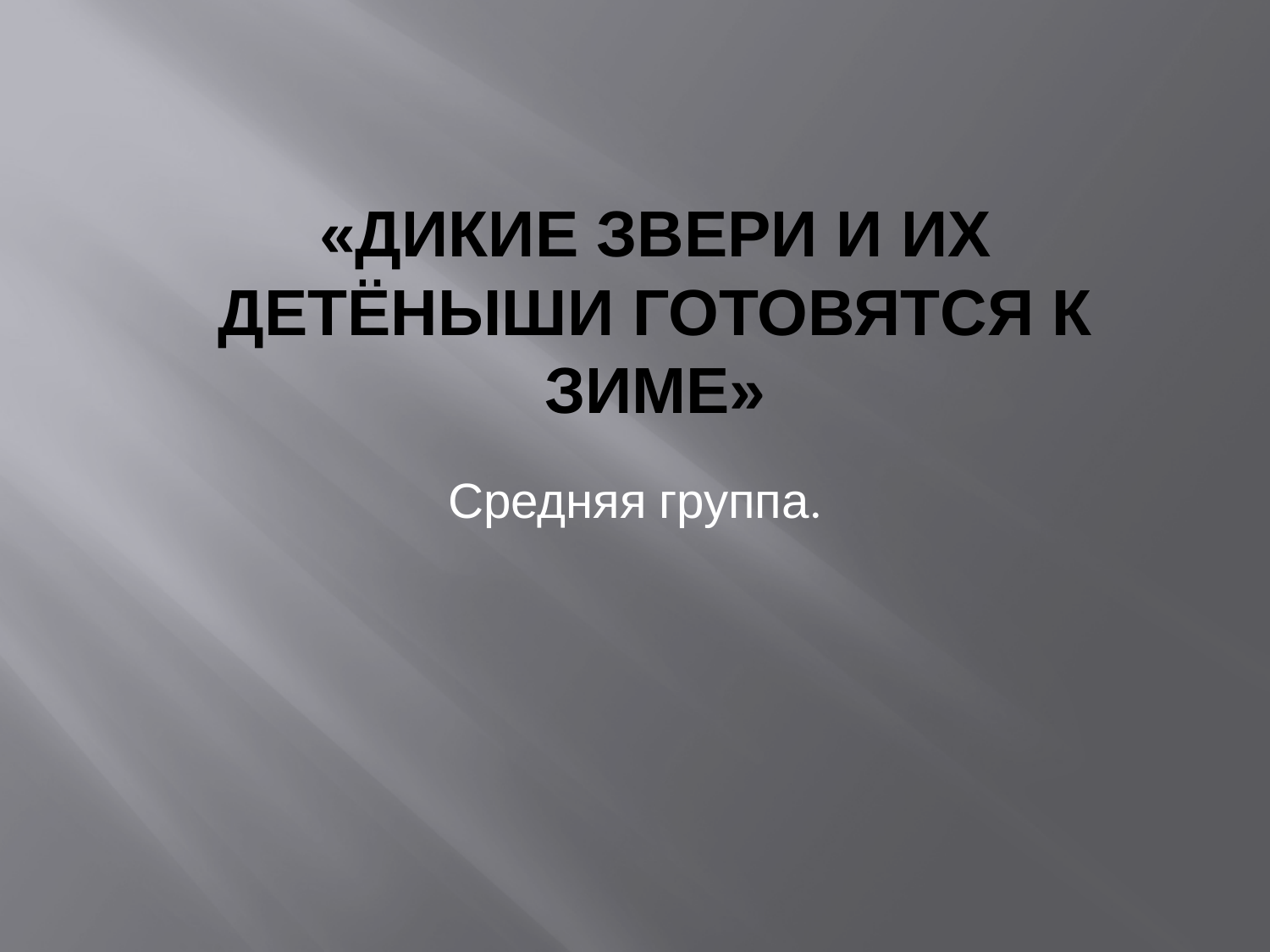

# «Дикие звери и их детёныши готовятся к зиме»
Средняя группа.